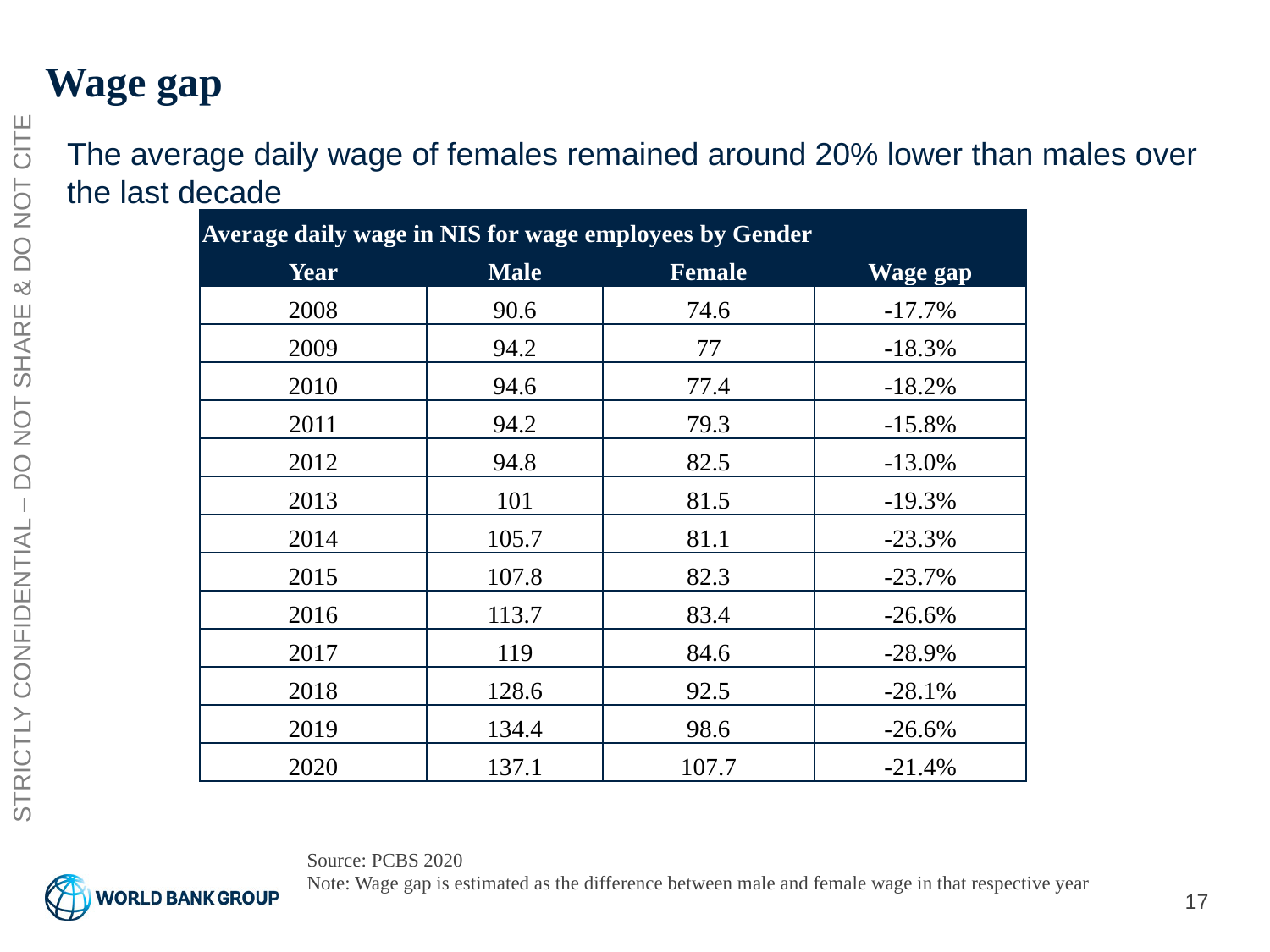

# Wage gap
The average daily wage of females remained around 20% lower than males over the last decade

| Average daily wage in NIS for wage employees by Gender |  |  |  |
| --- | --- | --- | --- |
| Year | Male | Female | Wage gap |
| 2008 | 90.6 | 74.6 | -17.7% |
| 2009 | 94.2 | 77 | -18.3% |
| 2010 | 94.6 | 77.4 | -18.2% |
| 2011 | 94.2 | 79.3 | -15.8% |
| 2012 | 94.8 | 82.5 | -13.0% |
| 2013 | 101 | 81.5 | -19.3% |
| 2014 | 105.7 | 81.1 | -23.3% |
| 2015 | 107.8 | 82.3 | -23.7% |
| 2016 | 113.7 | 83.4 | -26.6% |
| 2017 | 119 | 84.6 | -28.9% |
| 2018 | 128.6 | 92.5 | -28.1% |
| 2019 | 134.4 | 98.6 | -26.6% |
| 2020 | 137.1 | 107.7 | -21.4% |
STRICTLY CONFIDENTIAL – DO NOT SHARE & DO NOT CITE
Source: PCBS 2020
Note: Wage gap is estimated as the difference between male and female wage in that respective year
17